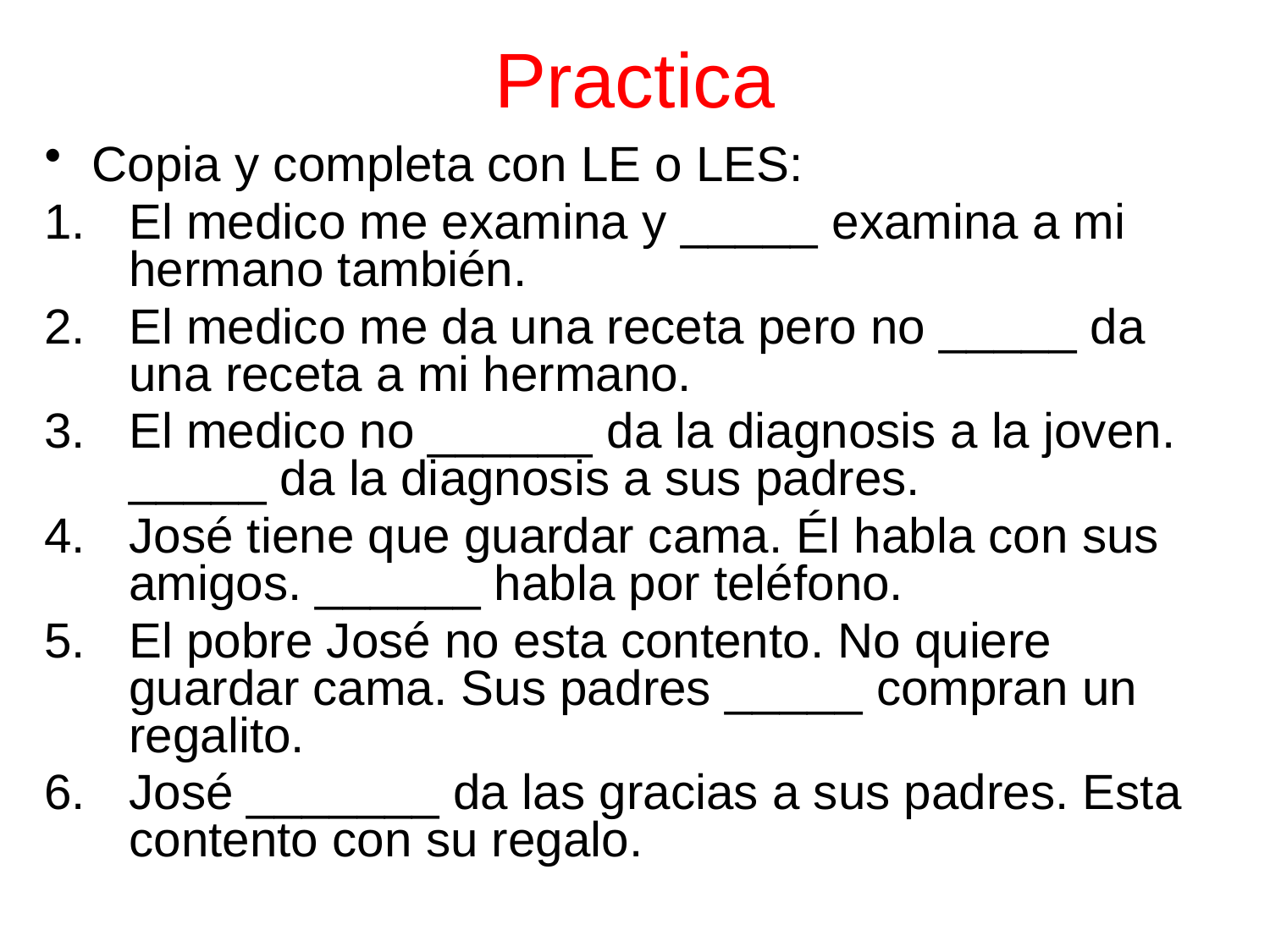

# Practica
Copia y completa con LE o LES:
El medico me examina y _____ examina a mi hermano también.
El medico me da una receta pero no _____ da una receta a mi hermano.
El medico no ______ da la diagnosis a la joven. _____ da la diagnosis a sus padres.
José tiene que guardar cama. Él habla con sus amigos. ______ habla por teléfono.
El pobre José no esta contento. No quiere guardar cama. Sus padres _____ compran un regalito.
José _______ da las gracias a sus padres. Esta contento con su regalo.